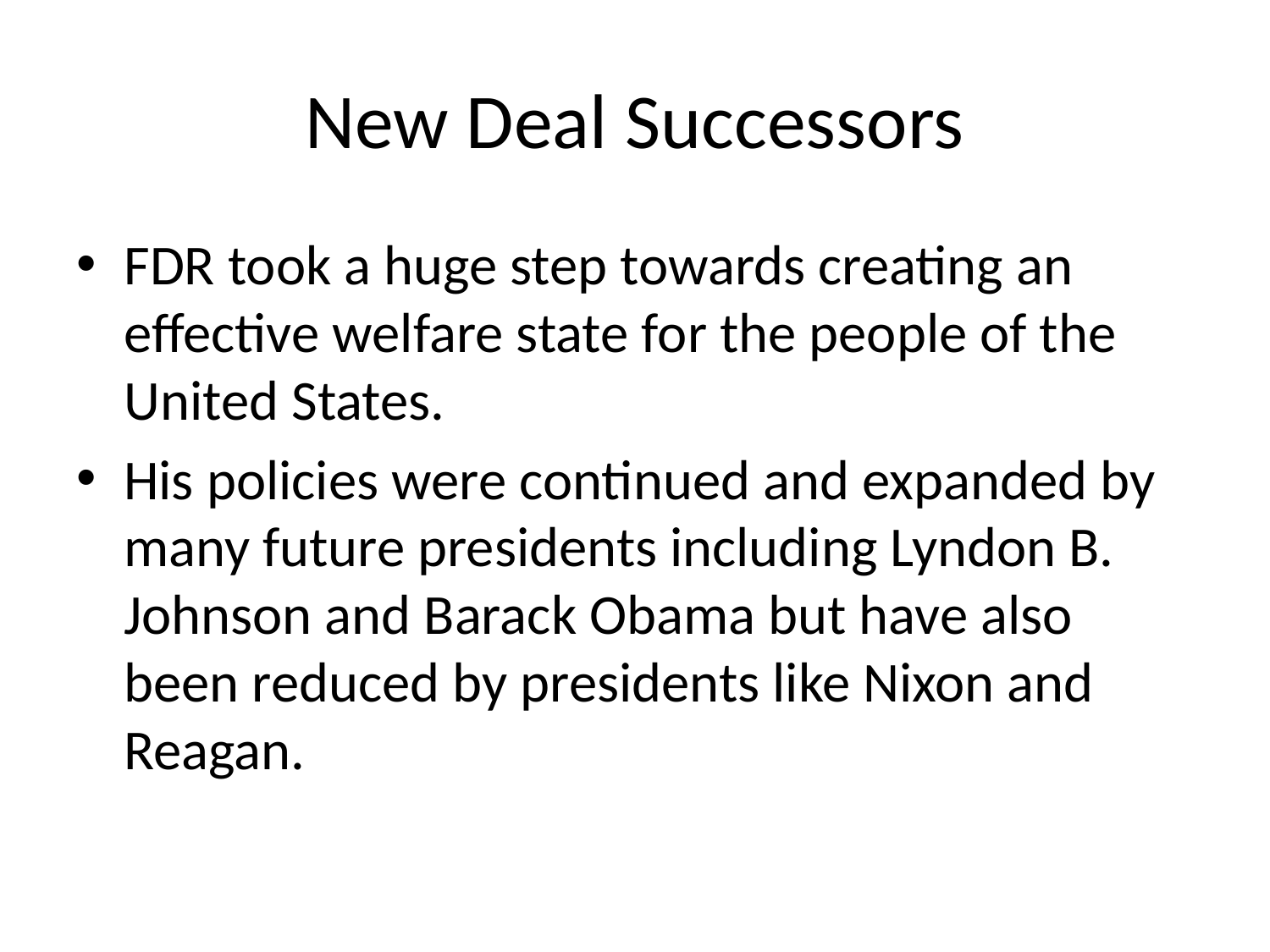

# New Deal Successors
FDR took a huge step towards creating an effective welfare state for the people of the United States.
His policies were continued and expanded by many future presidents including Lyndon B. Johnson and Barack Obama but have also been reduced by presidents like Nixon and Reagan.